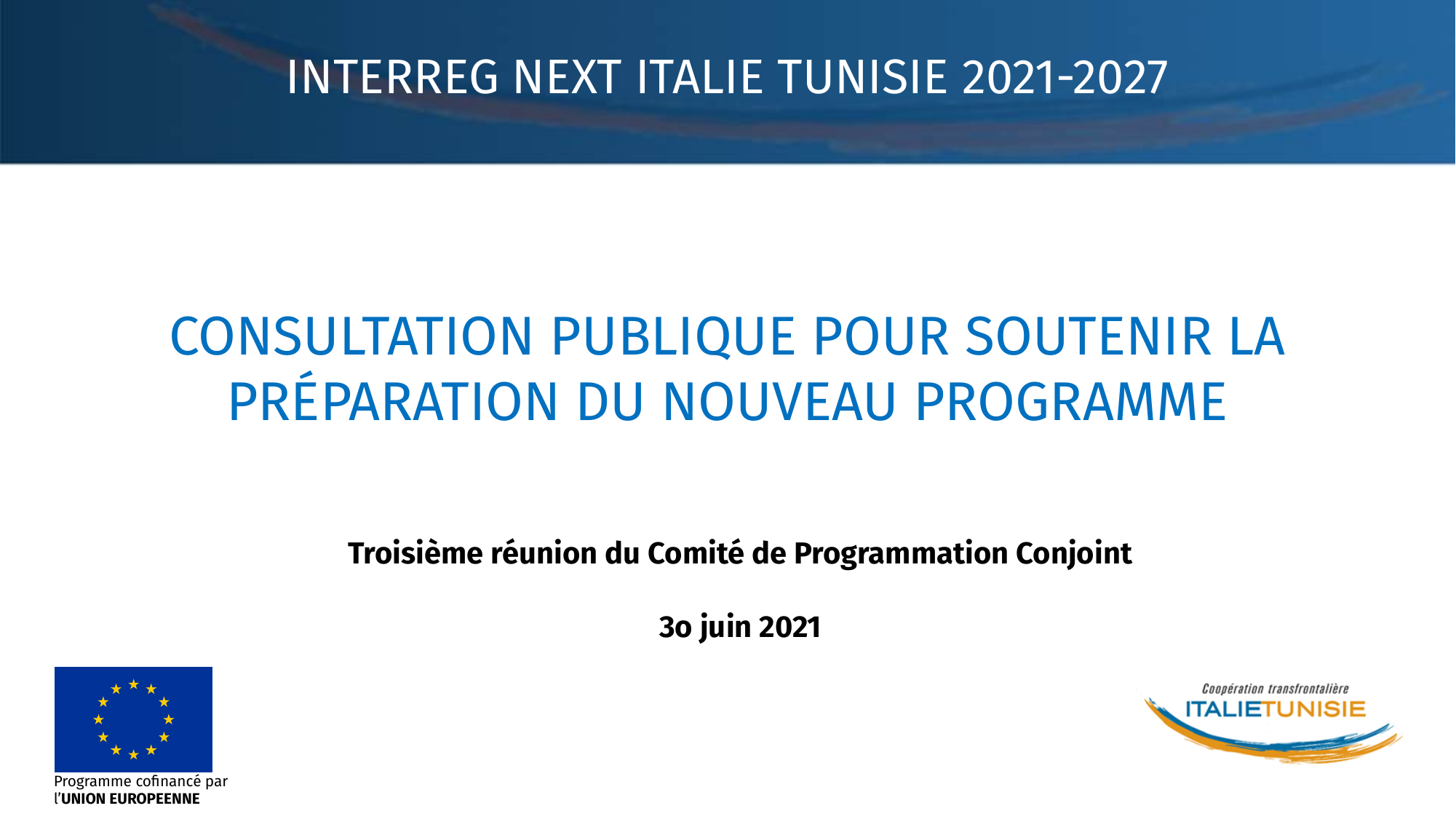

INTERREG NEXT ITALIE TUNISIE 2021-2027

CONSULTATION PUBLIQUE POUR SOUTENIR LA PRÉPARATION DU NOUVEAU PROGRAMME

Troisième réunion du Comité de Programmation Conjoint

3o juin 2021